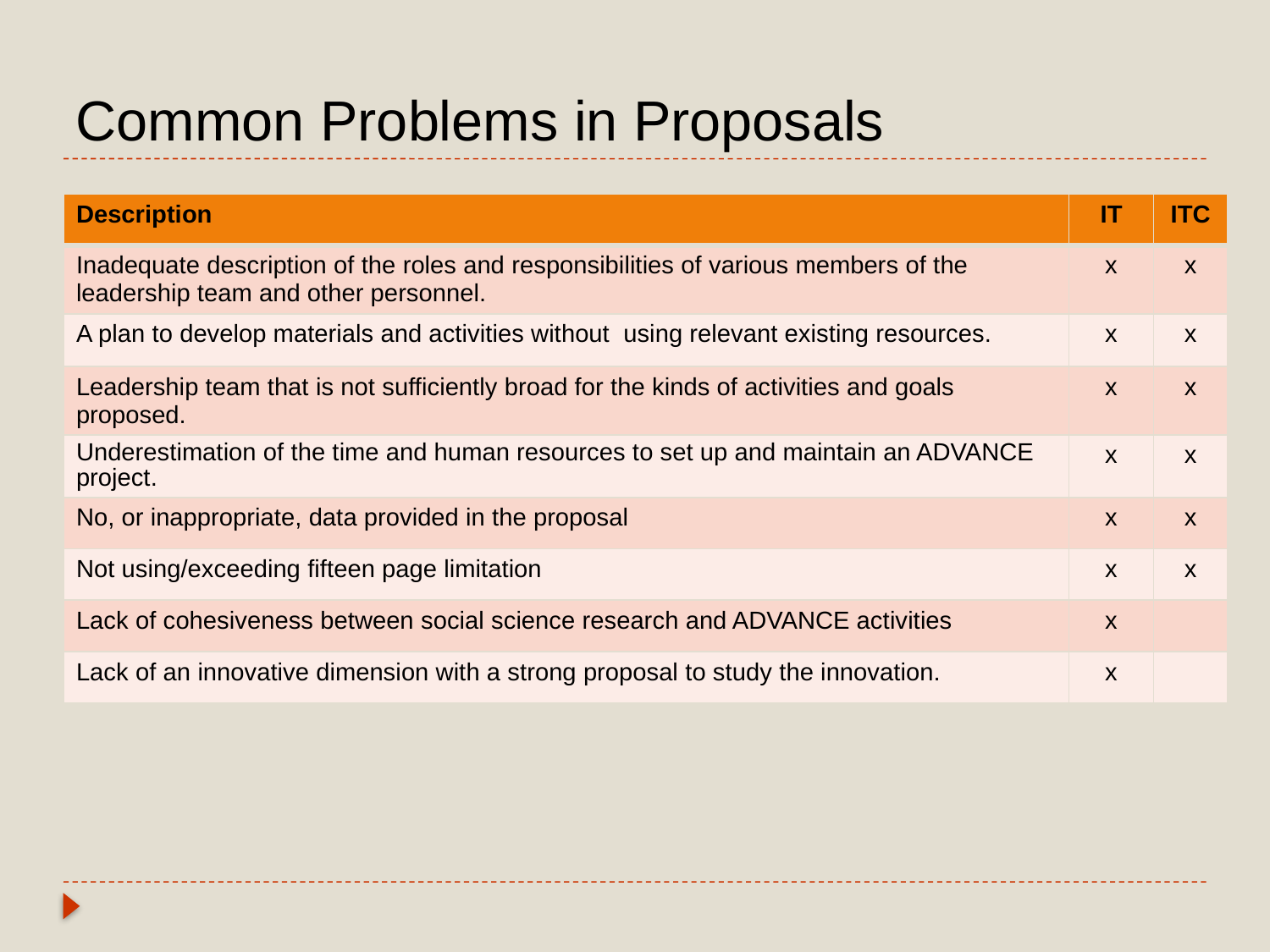

# Common Problems in Proposals
| Description | IT | ITC |
| --- | --- | --- |
| Inadequate description of the roles and responsibilities of various members of the leadership team and other personnel. | x | x |
| A plan to develop materials and activities without using relevant existing resources. | x | x |
| Leadership team that is not sufficiently broad for the kinds of activities and goals proposed. | x | x |
| Underestimation of the time and human resources to set up and maintain an ADVANCE project. | x | x |
| No, or inappropriate, data provided in the proposal | x | x |
| Not using/exceeding fifteen page limitation | x | x |
| Lack of cohesiveness between social science research and ADVANCE activities | x |  |
| Lack of an innovative dimension with a strong proposal to study the innovation. | x |  |